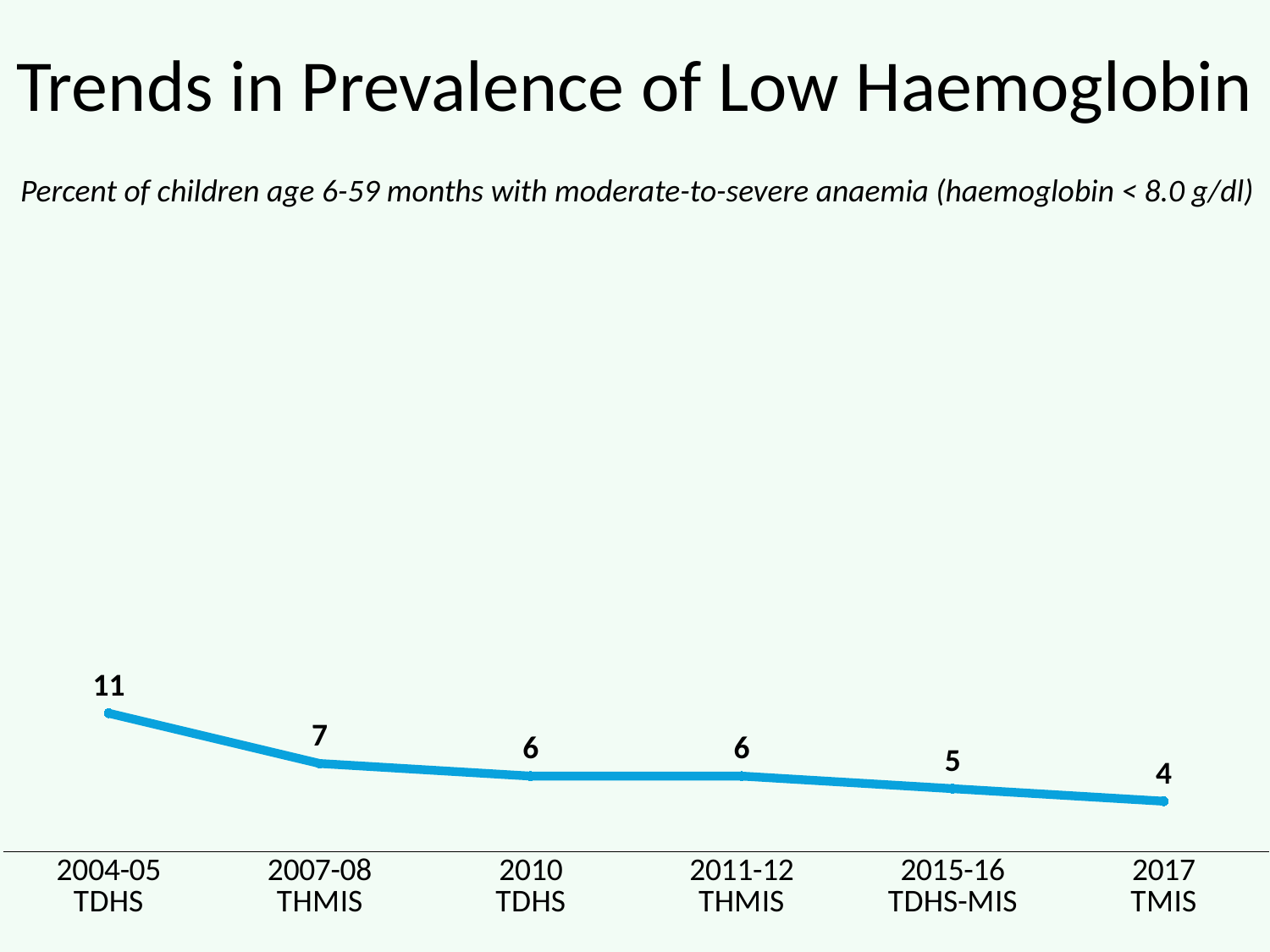

# Trends in Prevalence of Low Haemoglobin
Percent of children age 6-59 months with moderate-to-severe anaemia (haemoglobin < 8.0 g/dl)

### Chart

| Category | Series 1 |
|---|---|
| 2004-05
TDHS | 11.0 |
| 2007-08
THMIS | 7.0 |
| 2010
TDHS | 6.0 |
| 2011-12
THMIS | 6.0 |
| 2015-16
TDHS-MIS | 5.0 |
| 2017
TMIS | 4.0 |